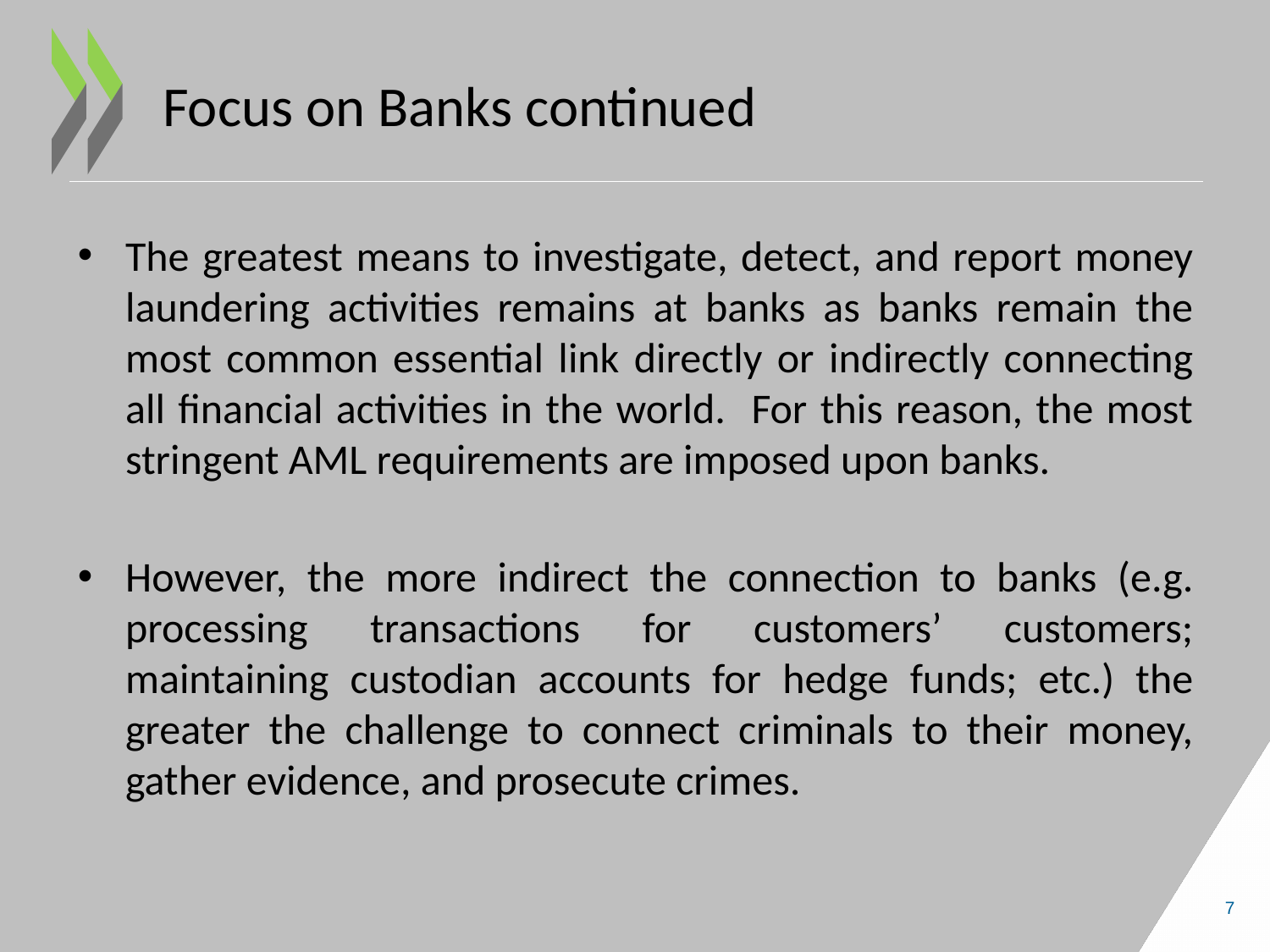

# Focus on Banks continued
The greatest means to investigate, detect, and report money laundering activities remains at banks as banks remain the most common essential link directly or indirectly connecting all financial activities in the world.  For this reason, the most stringent AML requirements are imposed upon banks.

However, the more indirect the connection to banks (e.g. processing transactions for customers’ customers; maintaining custodian accounts for hedge funds; etc.) the greater the challenge to connect criminals to their money, gather evidence, and prosecute crimes.
7